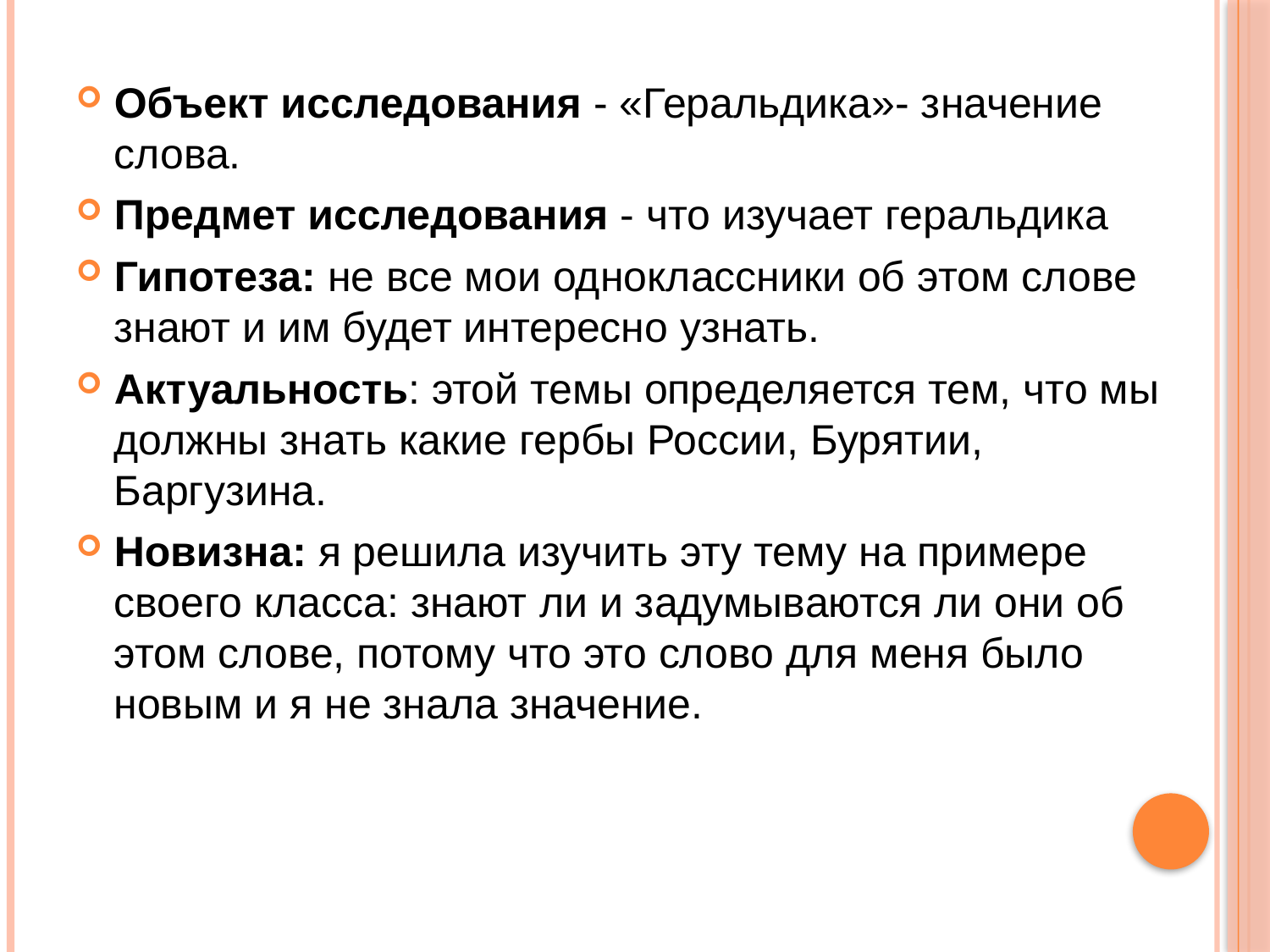

Объект исследования - «Геральдика»- значение слова.
Предмет исследования - что изучает геральдика
Гипотеза: не все мои одноклассники об этом слове знают и им будет интересно узнать.
Актуальность: этой темы определяется тем, что мы должны знать какие гербы России, Бурятии, Баргузина.
Новизна: я решила изучить эту тему на примере своего класса: знают ли и задумываются ли они об этом слове, потому что это слово для меня было новым и я не знала значение.